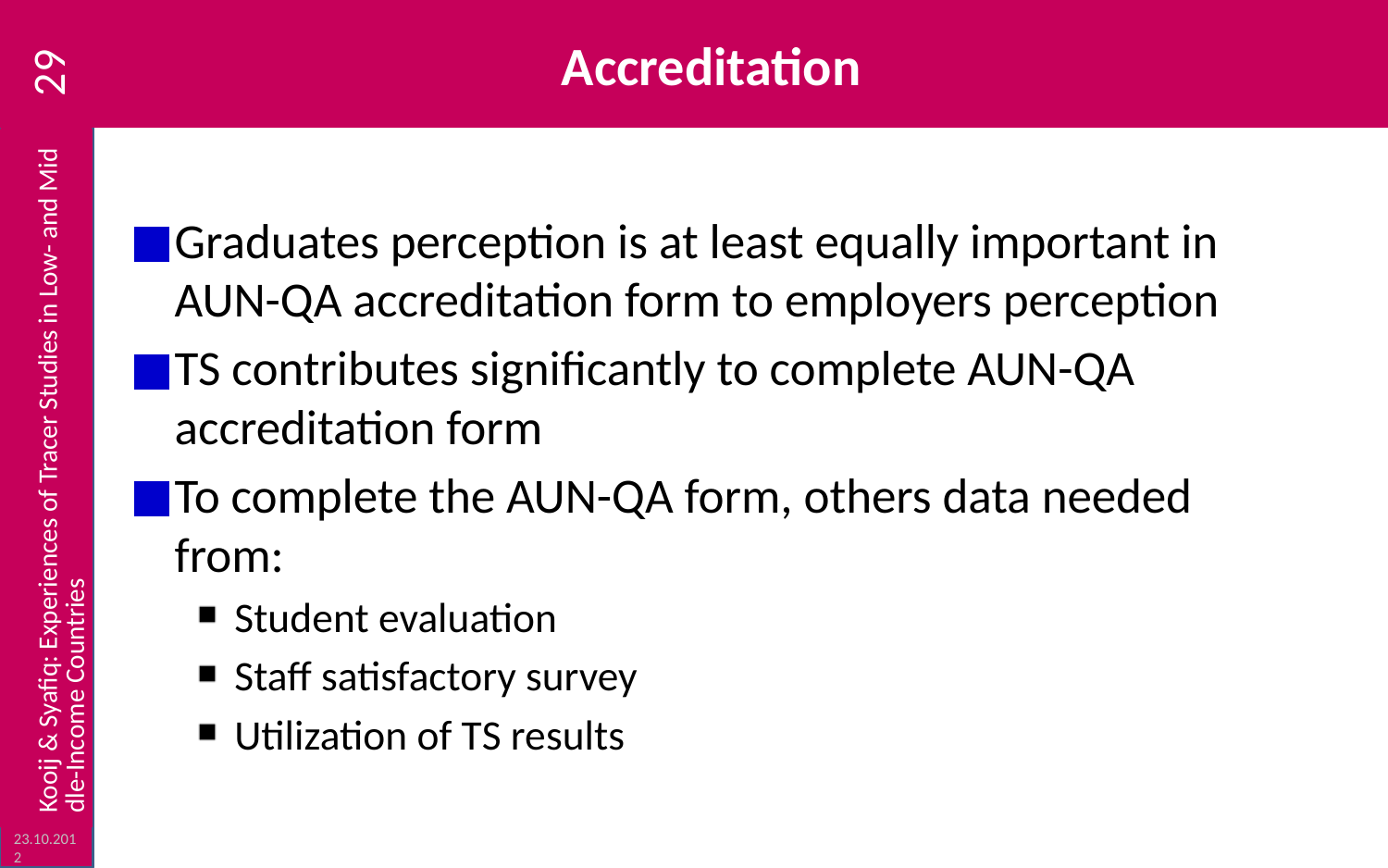

# Accreditation
29
Graduates perception is at least equally important in AUN-QA accreditation form to employers perception
TS contributes significantly to complete AUN-QA accreditation form
To complete the AUN-QA form, others data needed from:
Student evaluation
Staff satisfactory survey
Utilization of TS results
Kooij & Syafiq: Experiences of Tracer Studies in Low- and Middle-Income Countries
23.10.2012